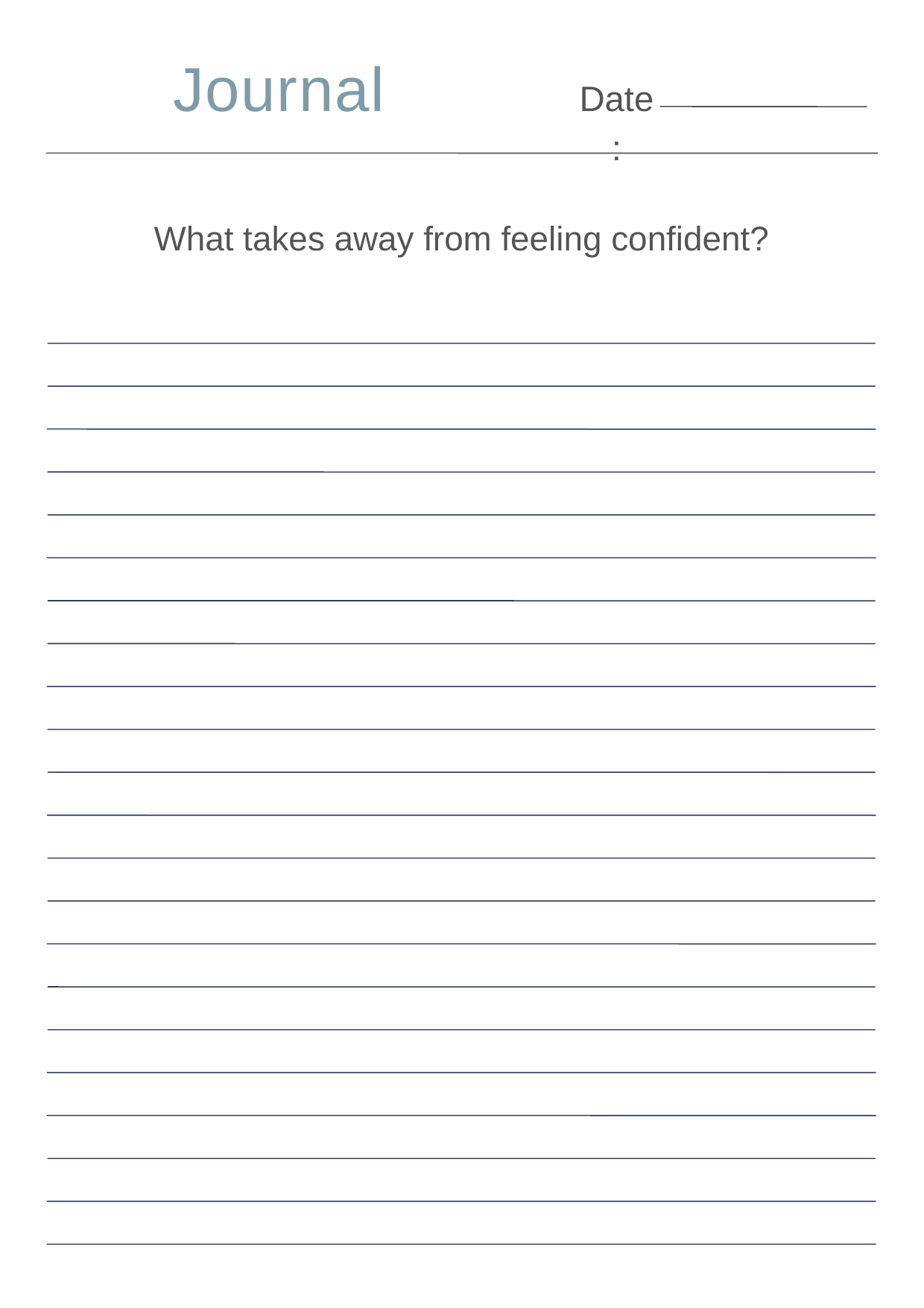

Journal
Date:

What takes away from feeling confident?